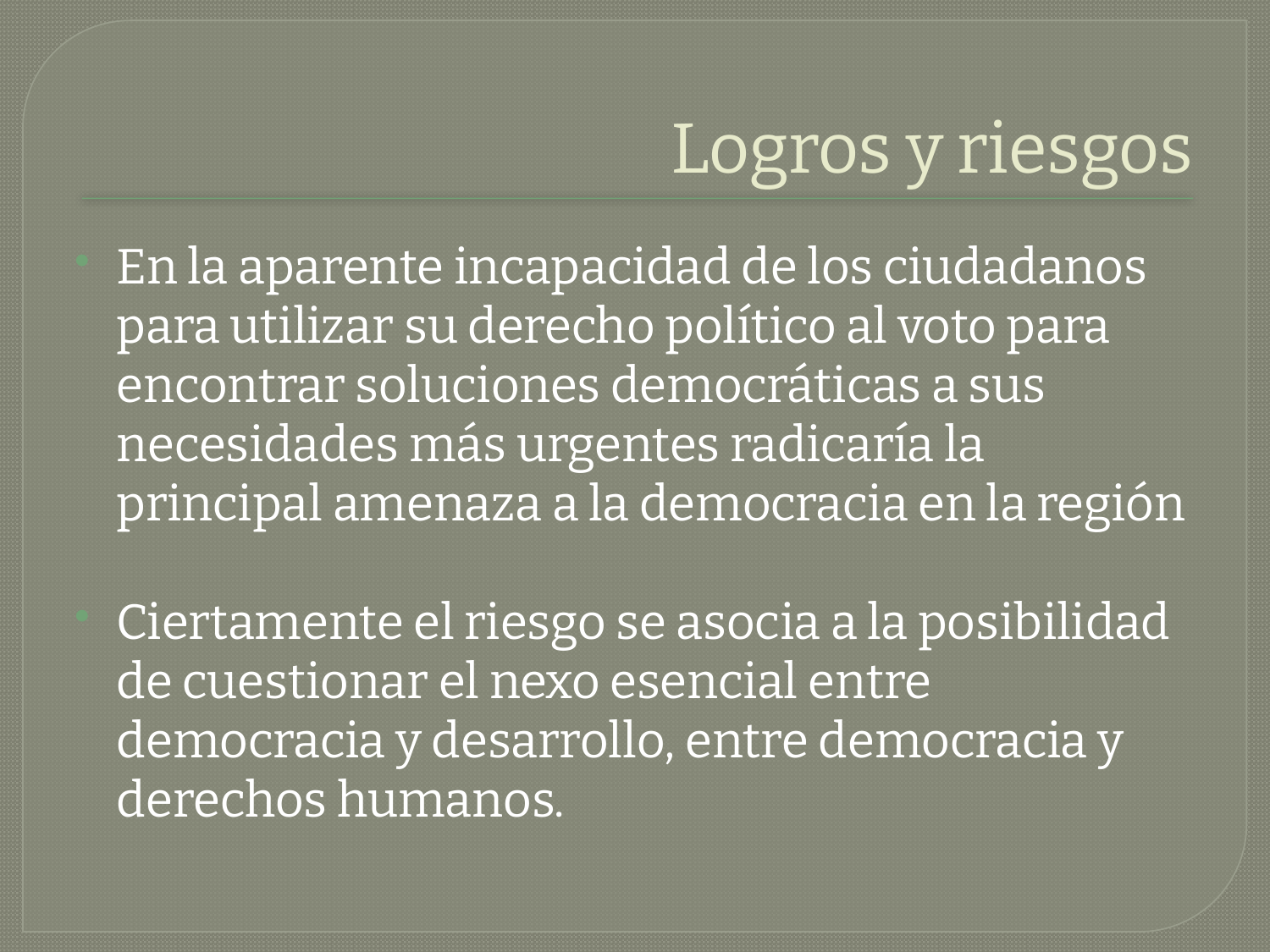

# Logros y riesgos
En la aparente incapacidad de los ciudadanos para utilizar su derecho político al voto para encontrar soluciones democráticas a sus necesidades más urgentes radicaría la principal amenaza a la democracia en la región

Ciertamente el riesgo se asocia a la posibilidad de cuestionar el nexo esencial entre democracia y desarrollo, entre democracia y derechos humanos.